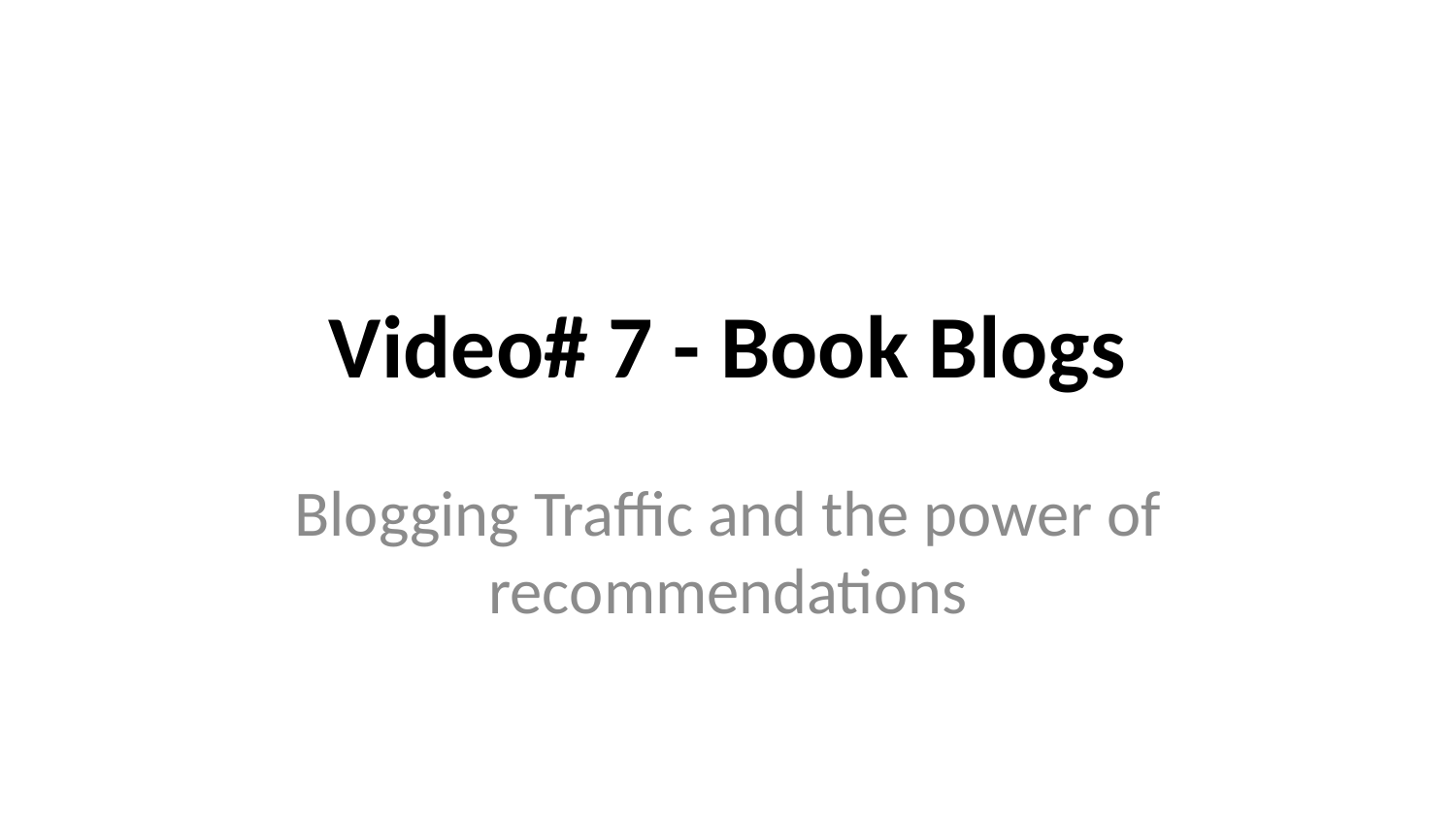

# Video# 7 - Book Blogs
Blogging Traffic and the power of recommendations